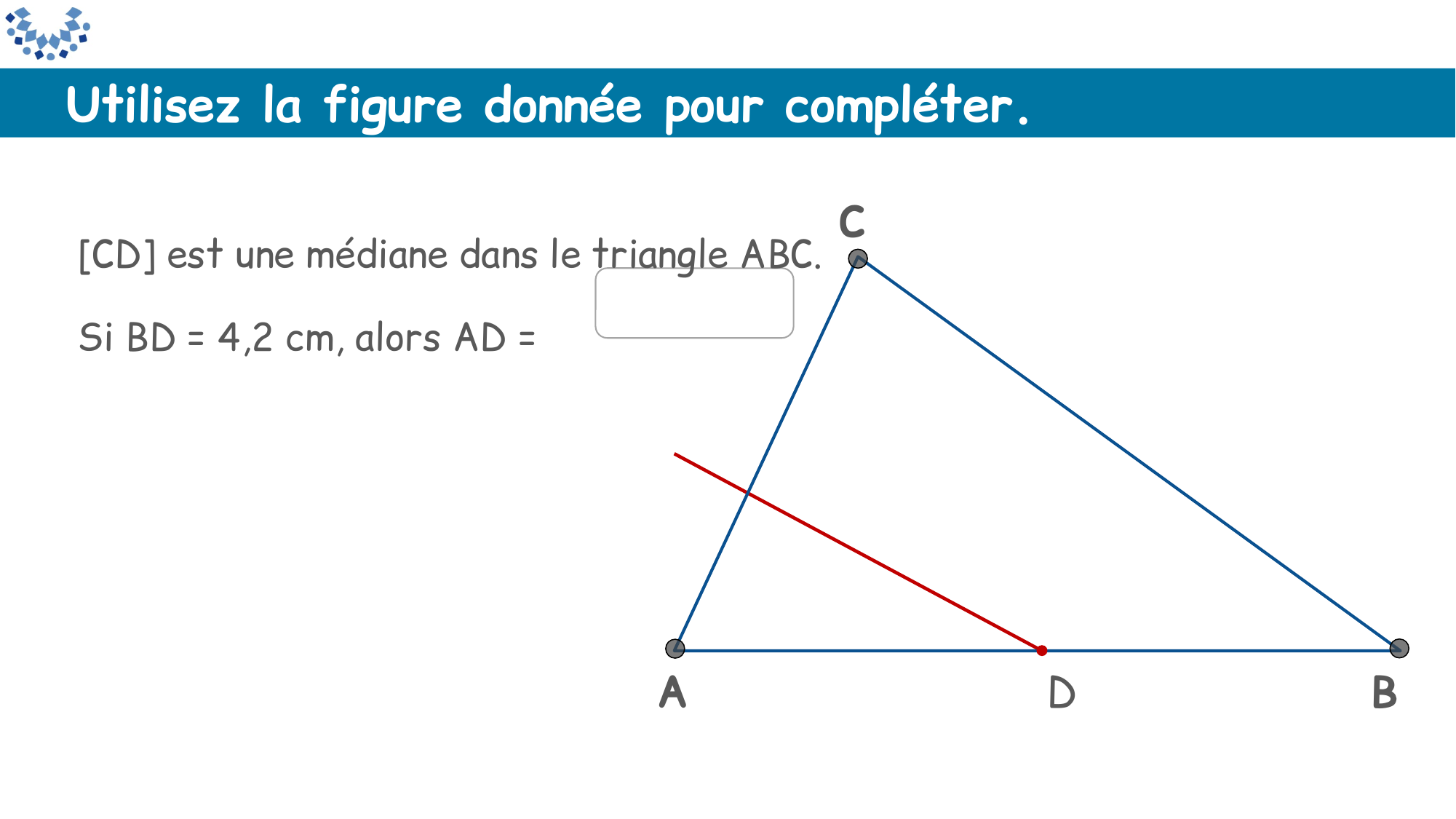

Utilisez la figure donnée pour compléter.
C
[CD] est une médiane dans le triangle ABC.
Si BD = 4,2 cm, alors AD =

A
D
B